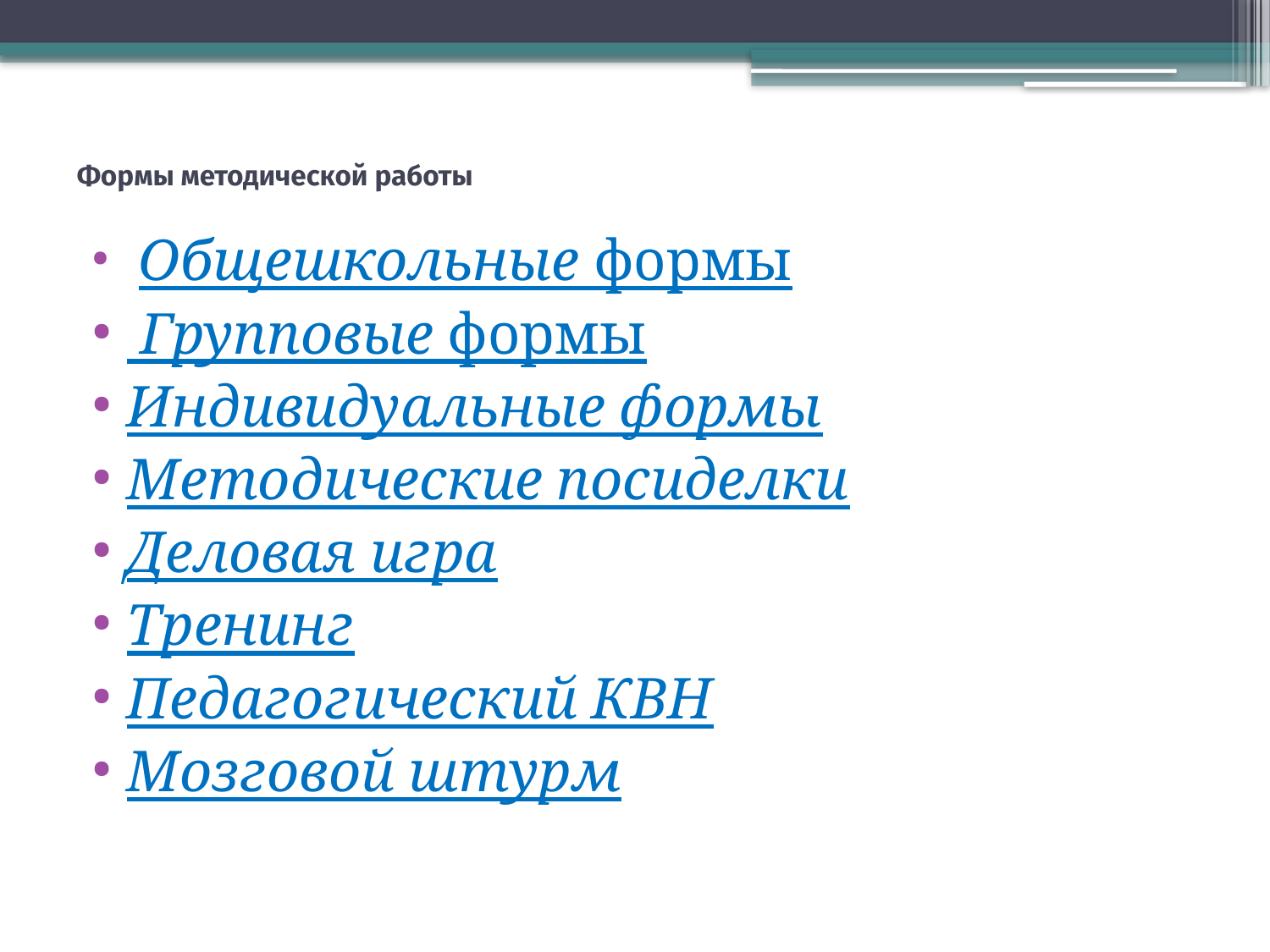

# Формы методической работы
 Общешкольные формы
 Групповые формы
Индивидуальные формы
Методические посиделки
Деловая игра
Тренинг
Педагогический КВН
Мозговой штурм